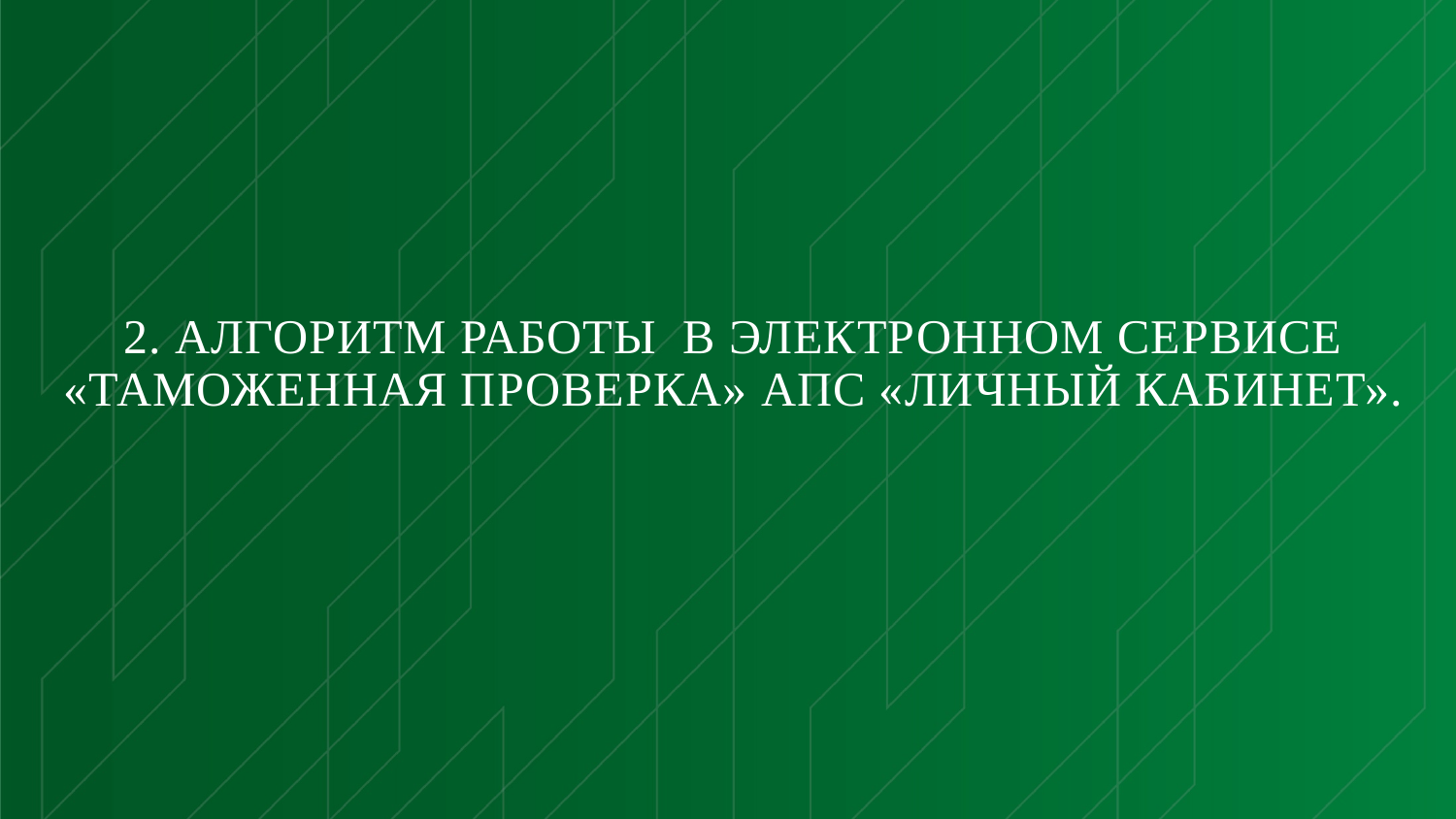

# 2. Алгоритм работы  в электронном сервисе «Таможенная проверка» АПС «Личный кабинет».